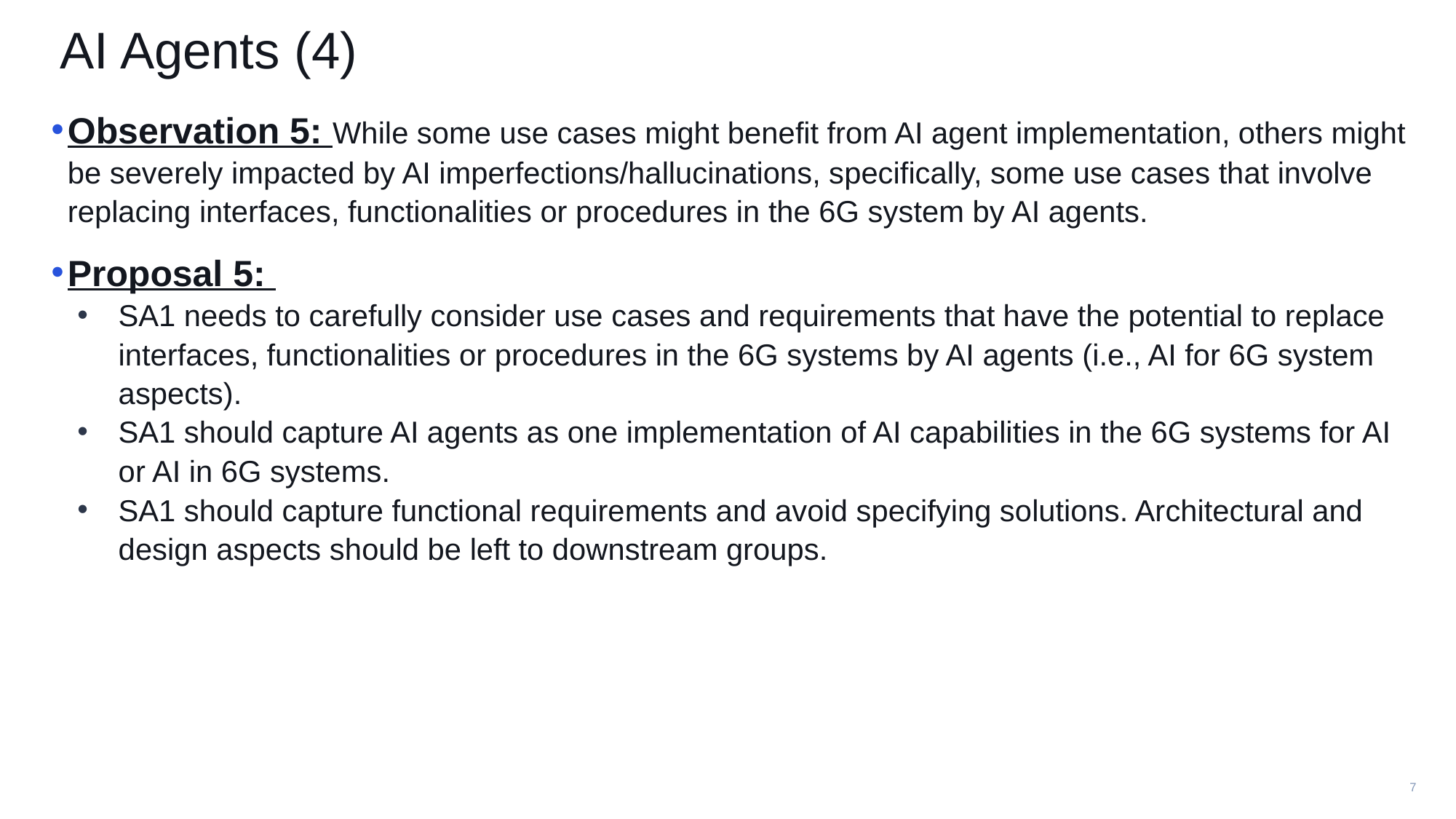

# AI Agents (4)
Observation 5: While some use cases might benefit from AI agent implementation, others might be severely impacted by AI imperfections/hallucinations, specifically, some use cases that involve replacing interfaces, functionalities or procedures in the 6G system by AI agents.
Proposal 5:
SA1 needs to carefully consider use cases and requirements that have the potential to replace interfaces, functionalities or procedures in the 6G systems by AI agents (i.e., AI for 6G system aspects).
SA1 should capture AI agents as one implementation of AI capabilities in the 6G systems for AI or AI in 6G systems.
SA1 should capture functional requirements and avoid specifying solutions. Architectural and design aspects should be left to downstream groups.